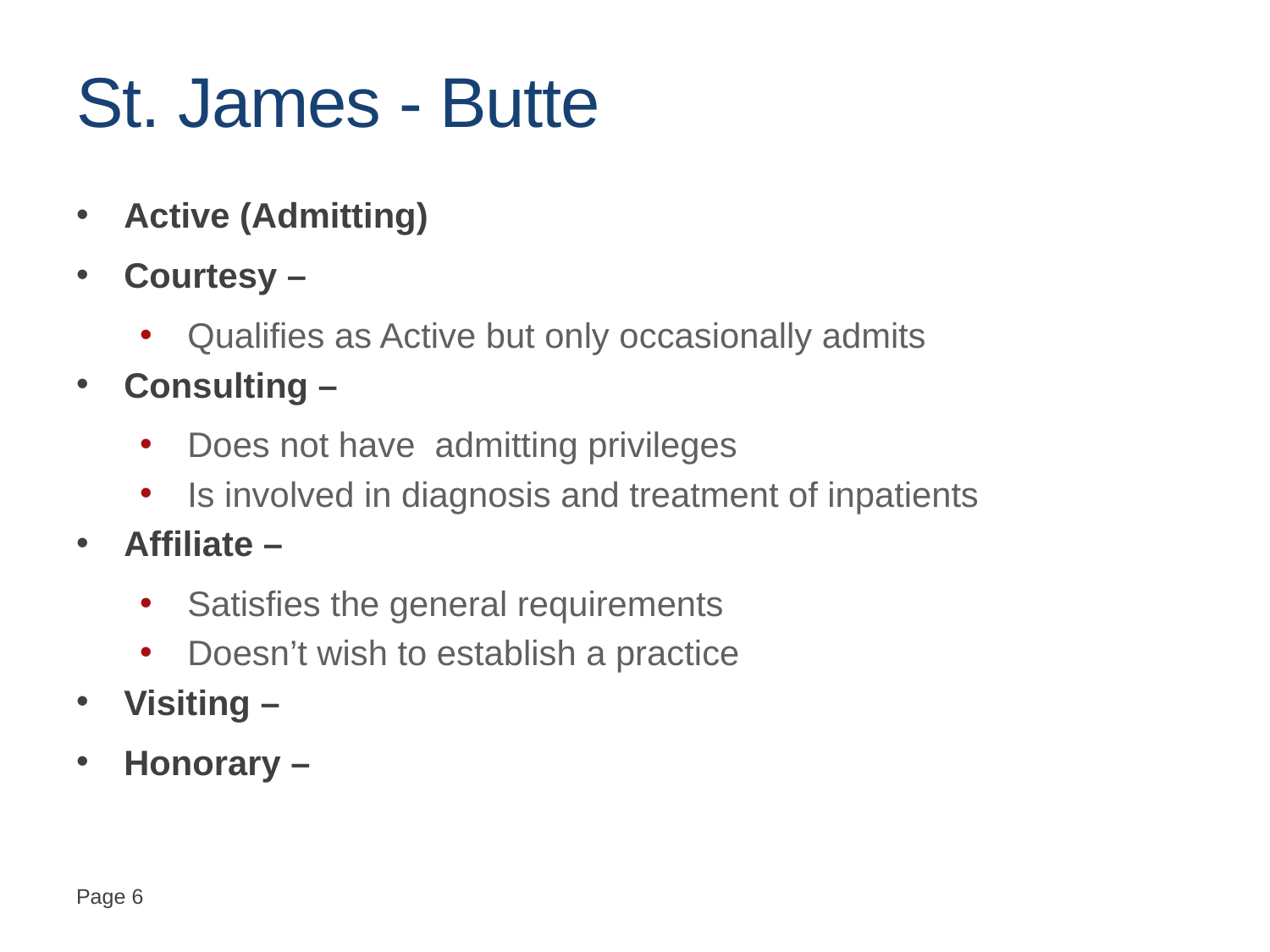

# St. James - Butte
Active (Admitting)
Courtesy –
Qualifies as Active but only occasionally admits
Consulting –
Does not have  admitting privileges
Is involved in diagnosis and treatment of inpatients
Affiliate –
Satisfies the general requirements
Doesn’t wish to establish a practice
Visiting –
Honorary –

Page 6